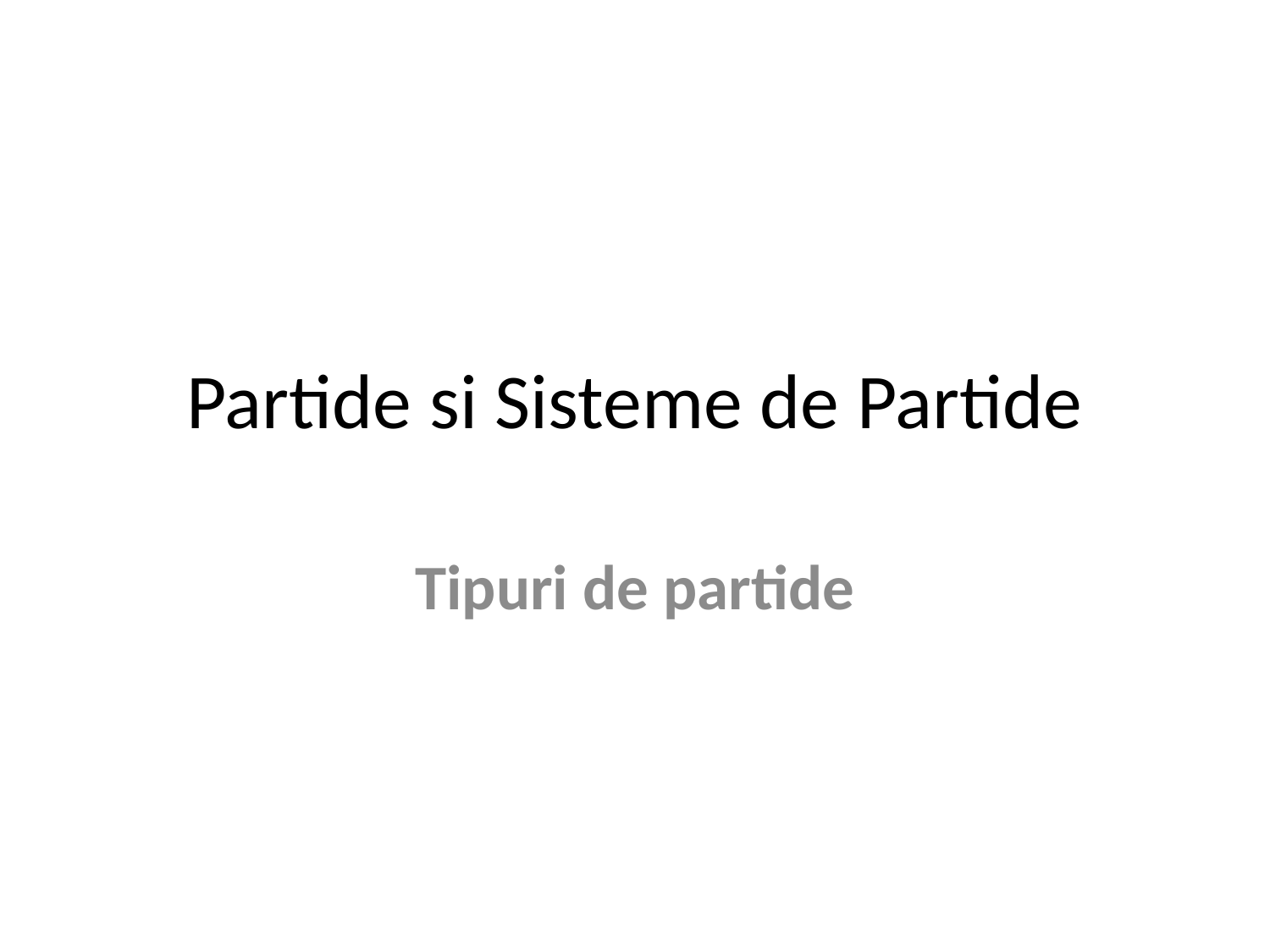

# Partide si Sisteme de Partide
Tipuri de partide